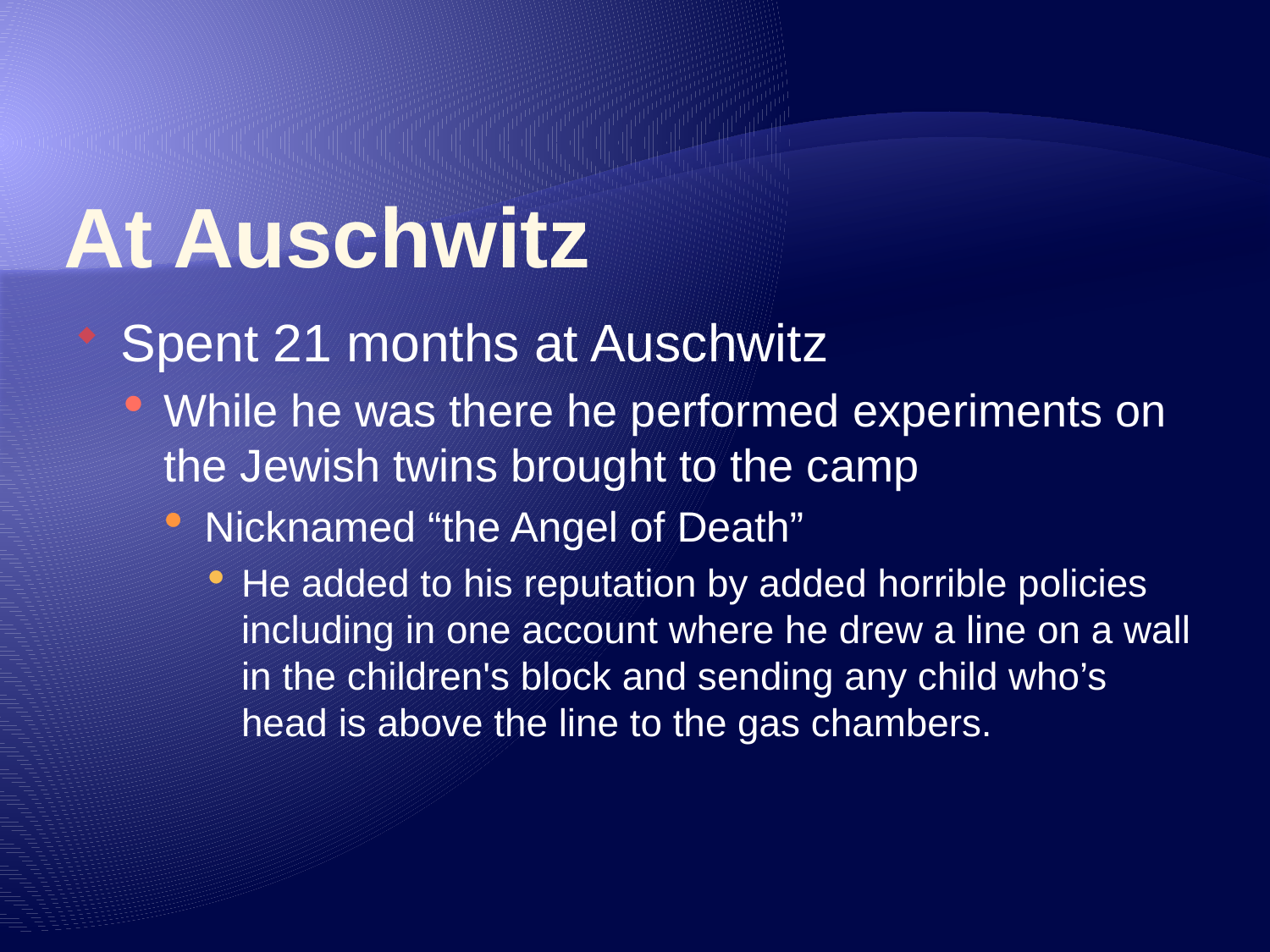

# At Auschwitz
Spent 21 months at Auschwitz
While he was there he performed experiments on the Jewish twins brought to the camp
Nicknamed “the Angel of Death”
He added to his reputation by added horrible policies including in one account where he drew a line on a wall in the children's block and sending any child who’s head is above the line to the gas chambers.